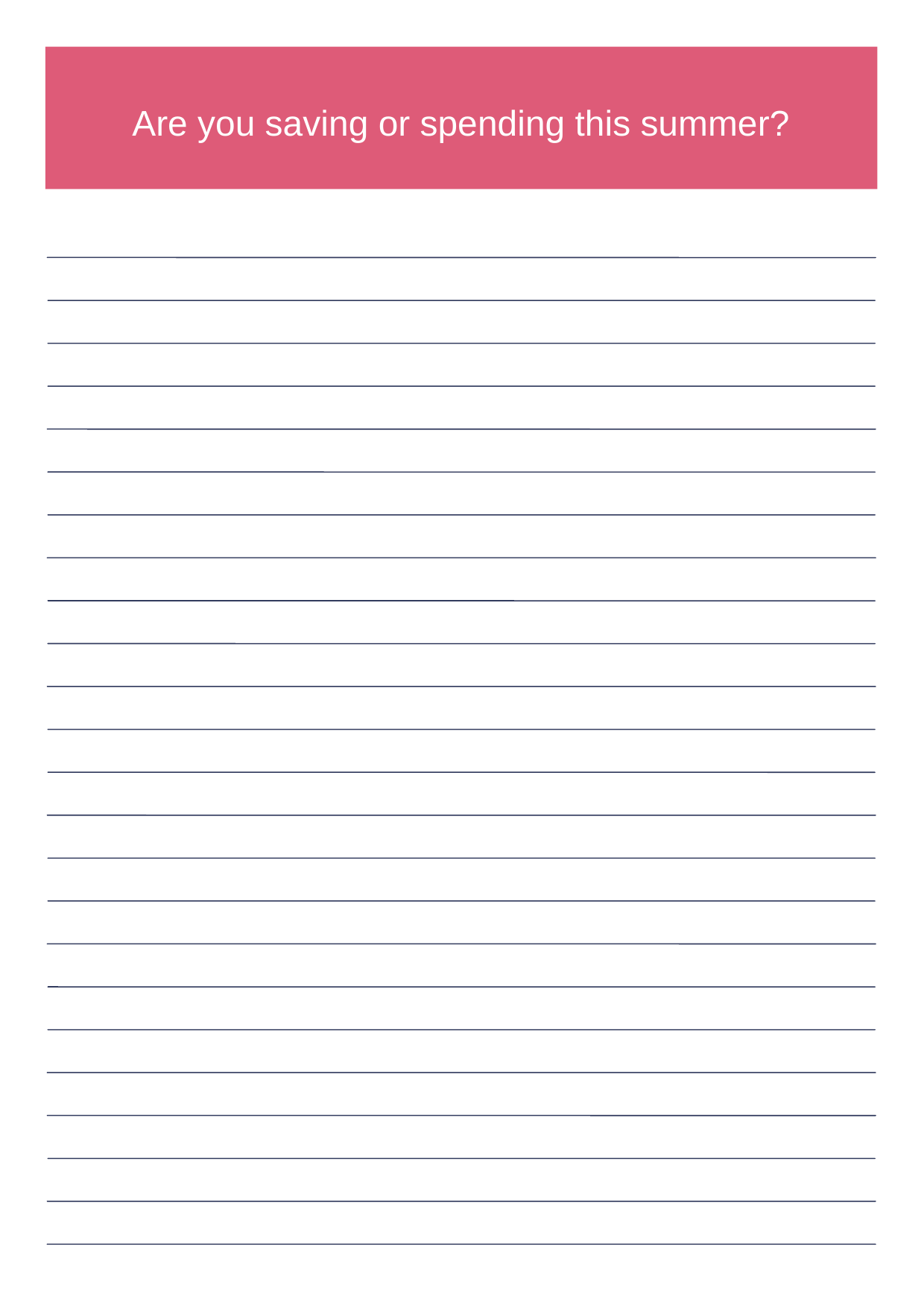

Are you saving or spending this summer?